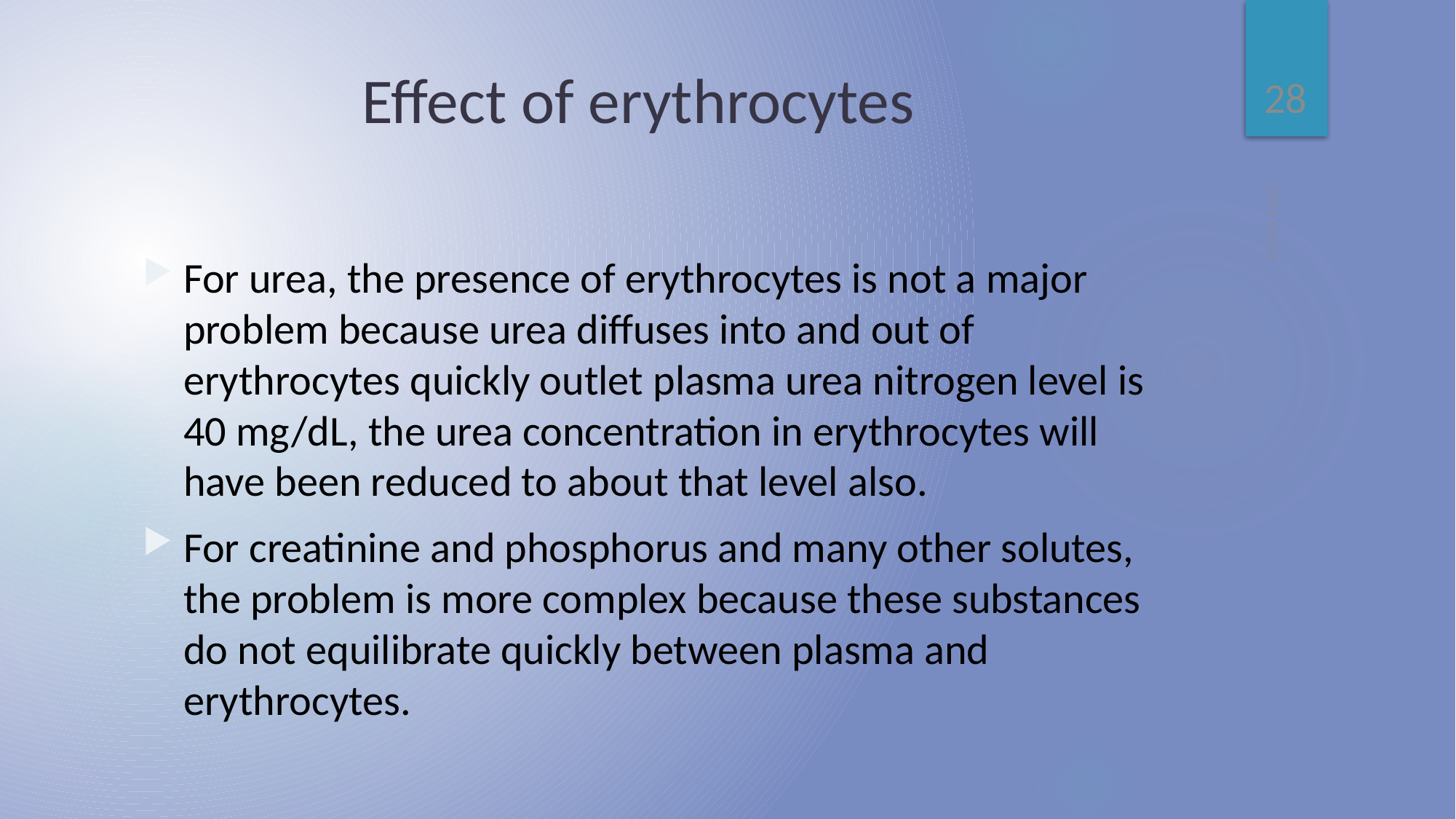

28
# Effect of erythrocytes
1401.04.09
For urea, the presence of erythrocytes is not a major problem because urea diffuses into and out of erythrocytes quickly outlet plasma urea nitrogen level is 40 mg/dL, the urea concentration in erythrocytes will have been reduced to about that level also.
For creatinine and phosphorus and many other solutes, the problem is more complex because these substances do not equilibrate quickly between plasma and erythrocytes.